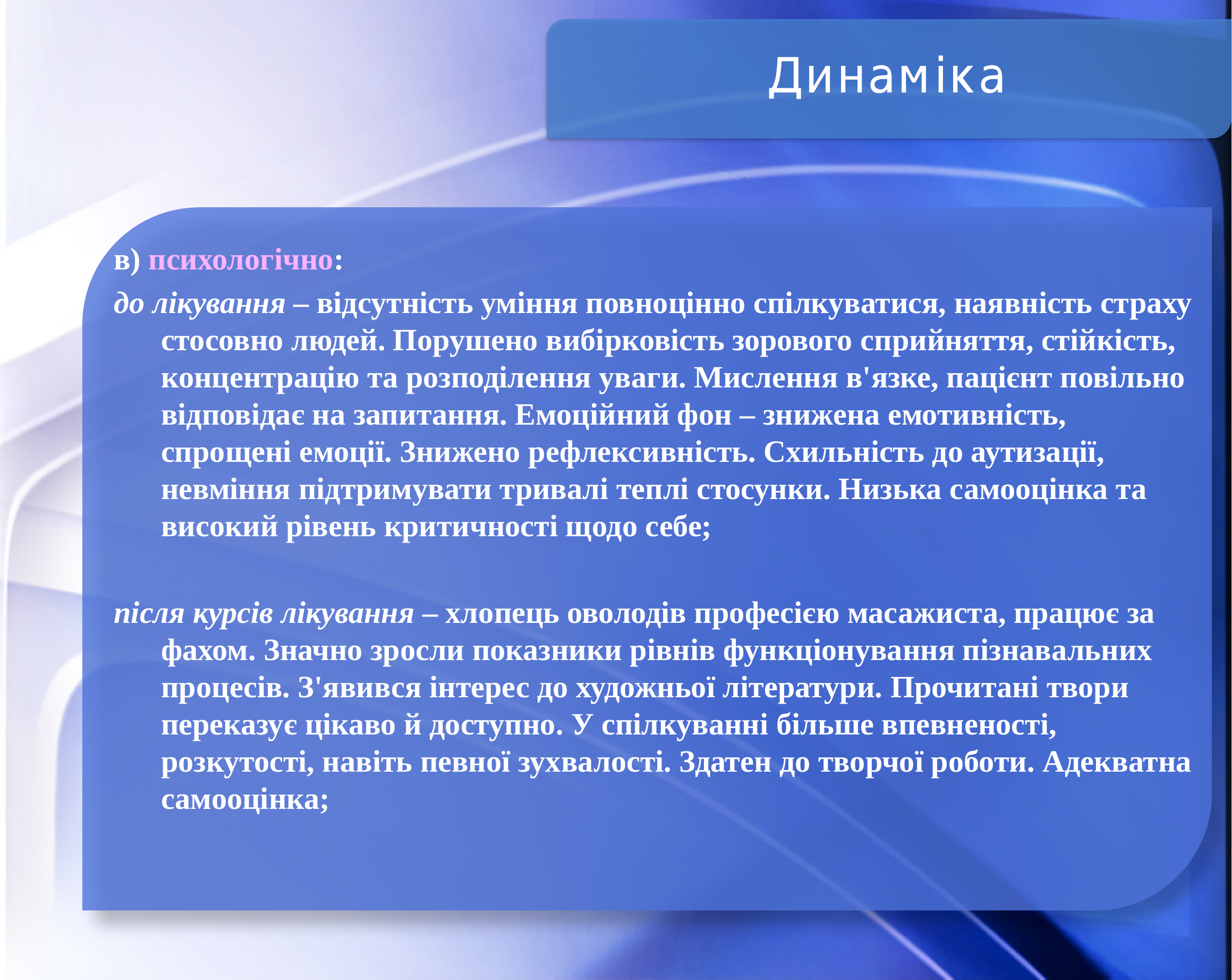

Динаміка

в) психологічно:
до лікування – відсутність уміння повноцінно спілкуватися, наявність страху стосовно людей. Порушено вибірковість зорового сприйняття, стійкість, концентрацію та розподілення уваги. Мислення в'язке, пацієнт повільно відповідає на запитання. Емоційний фон – знижена емотивність, спрощені емоції. Знижено рефлексивність. Схильність до аутизації, невміння підтримувати тривалі теплі стосунки. Низька самооцінка та високий рівень критичності щодо себе;

після курсів лікування – хлопець оволодів професією масажиста, працює за фахом. Значно зросли показники рівнів функціонування пізнавальних процесів. З'явився інтерес до художньої літератури. Прочитані твори переказує цікаво й доступно. У спілкуванні більше впевненості, розкутості, навіть певної зухвалості. Здатен до творчої роботи. Адекватна самооцінка;